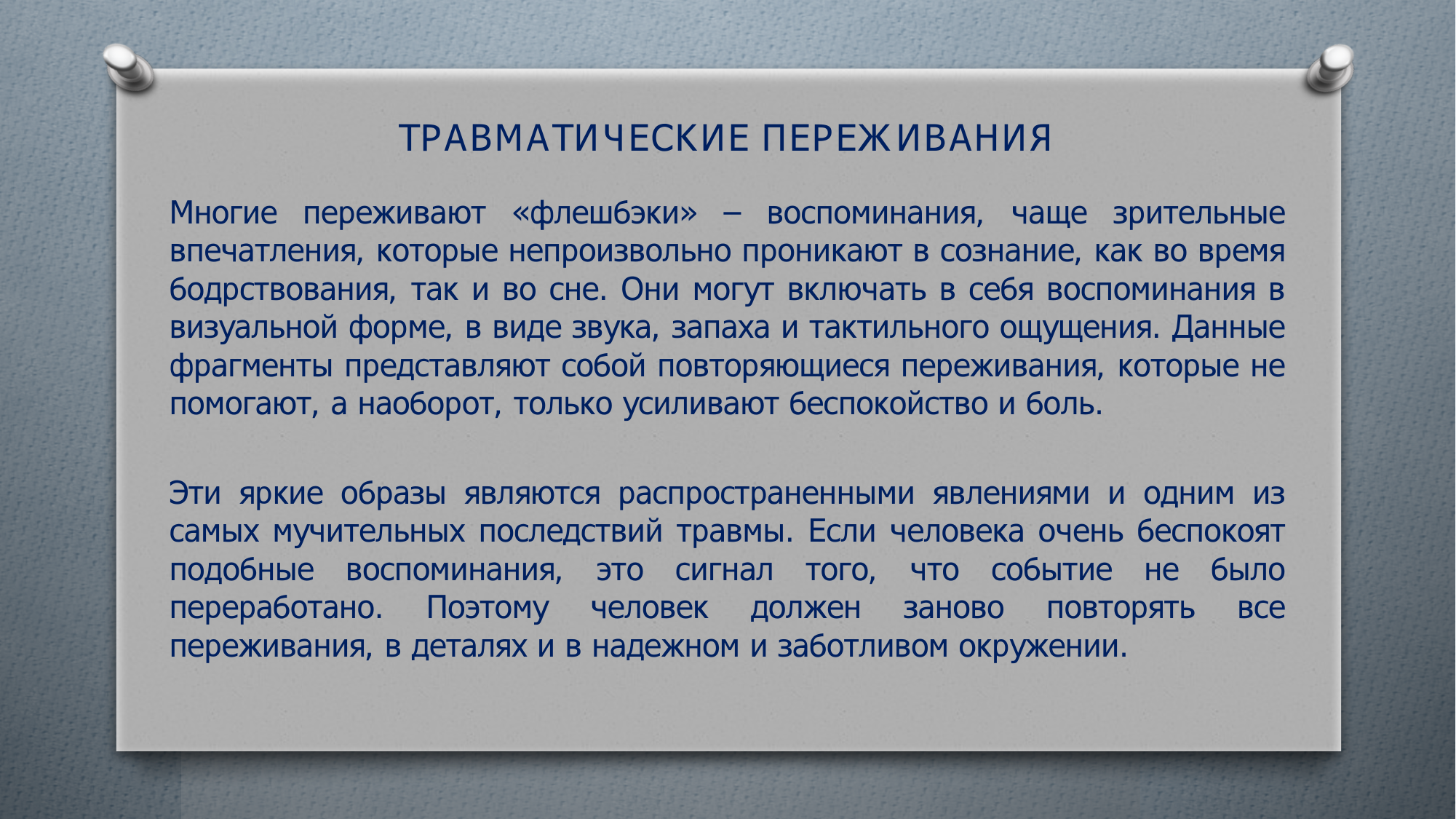

ТРАВМАТИЧЕСКИЕ ПЕРЕЖИВАНИЯ

Многие переживают «флешбэки» – воспоминания, чаще зрительные впечатления, которые непроизвольно проникают в сознание, как во время бодрствования, так и во сне. Они могут включать в себя воспоминания в визуальной форме, в виде звука, запаха и тактильного ощущения. Данные фрагменты представляют собой повторяющиеся переживания, которые не помогают, а наоборот, только усиливают беспокойство и боль.

Эти яркие образы являются распространенными явлениями и одним из самых мучительных последствий травмы. Если человека очень беспокоят подобные воспоминания, это сигнал того, что событие не было переработано. Поэтому человек должен заново повторять все переживания, в деталях и в надежном и заботливом окружении.